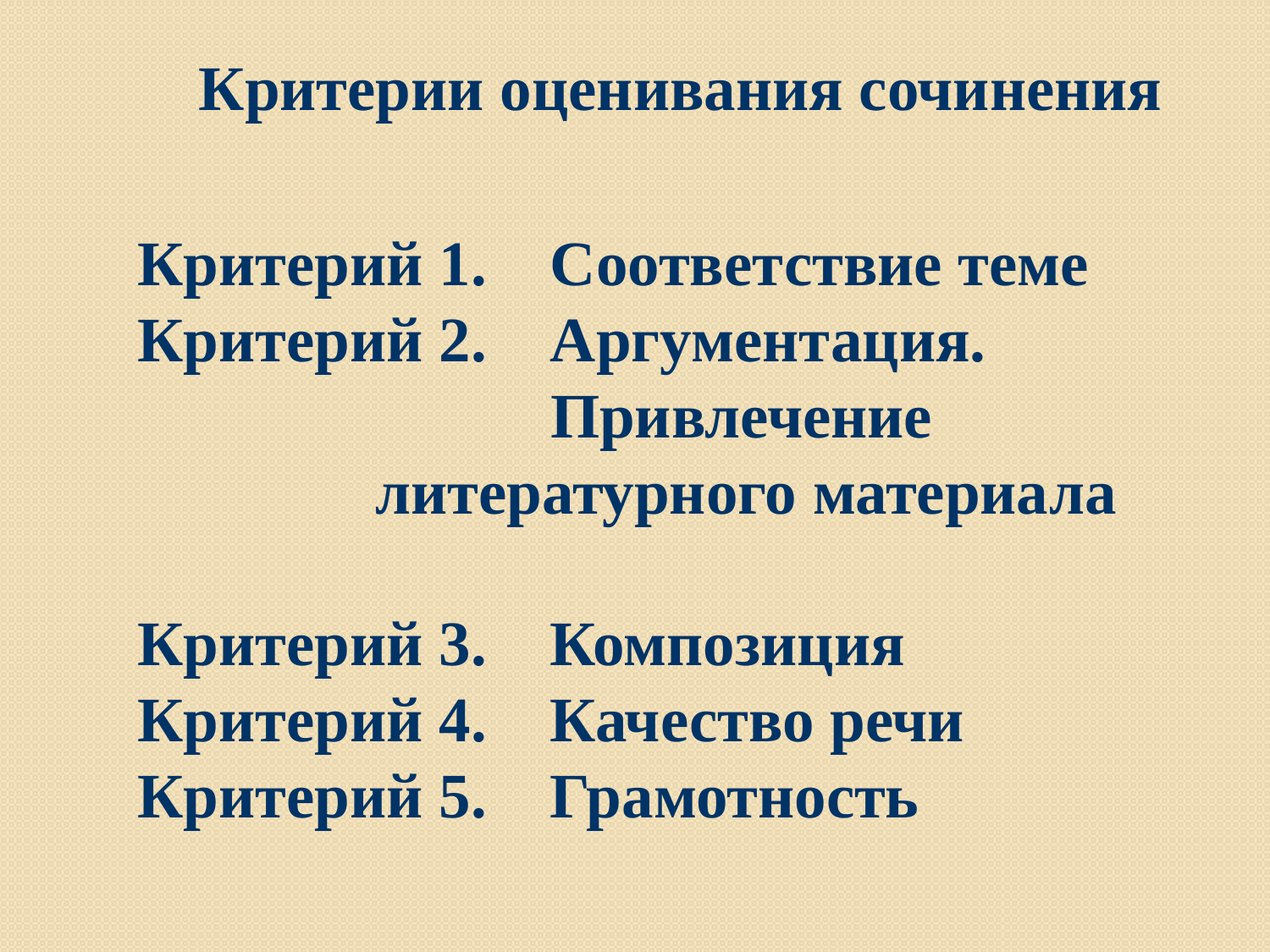

Критерии оценивания сочинения

Критерий 1.    Соответствие теме
Критерий 2.    Аргументация.
                          Привлечение
               литературного материала

Критерий 3.    Композиция
Критерий 4.    Качество речи
Критерий 5.    Грамотность